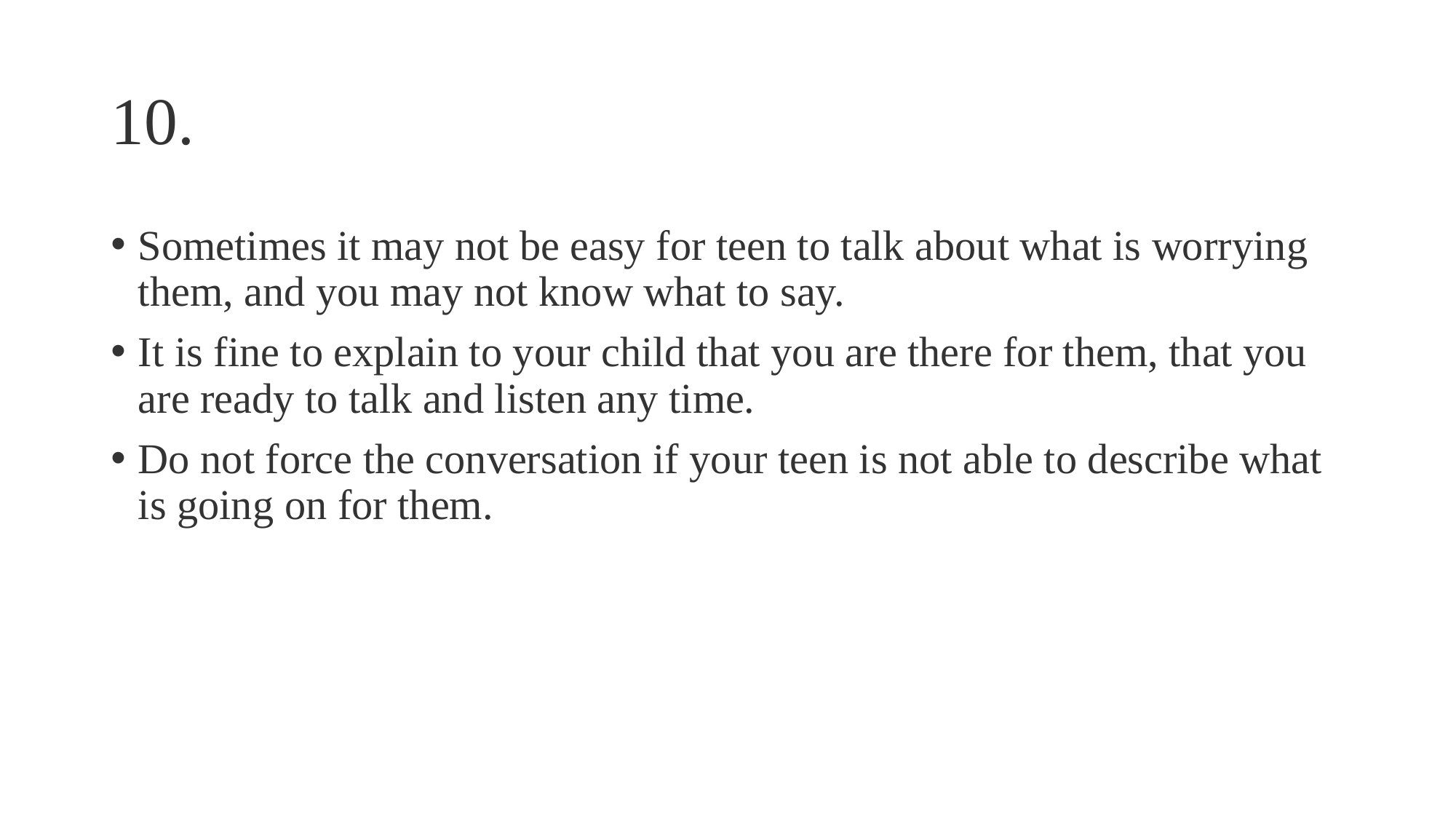

# 10.
Sometimes it may not be easy for teen to talk about what is worrying them, and you may not know what to say.
It is fine to explain to your child that you are there for them, that you are ready to talk and listen any time.
Do not force the conversation if your teen is not able to describe what is going on for them.